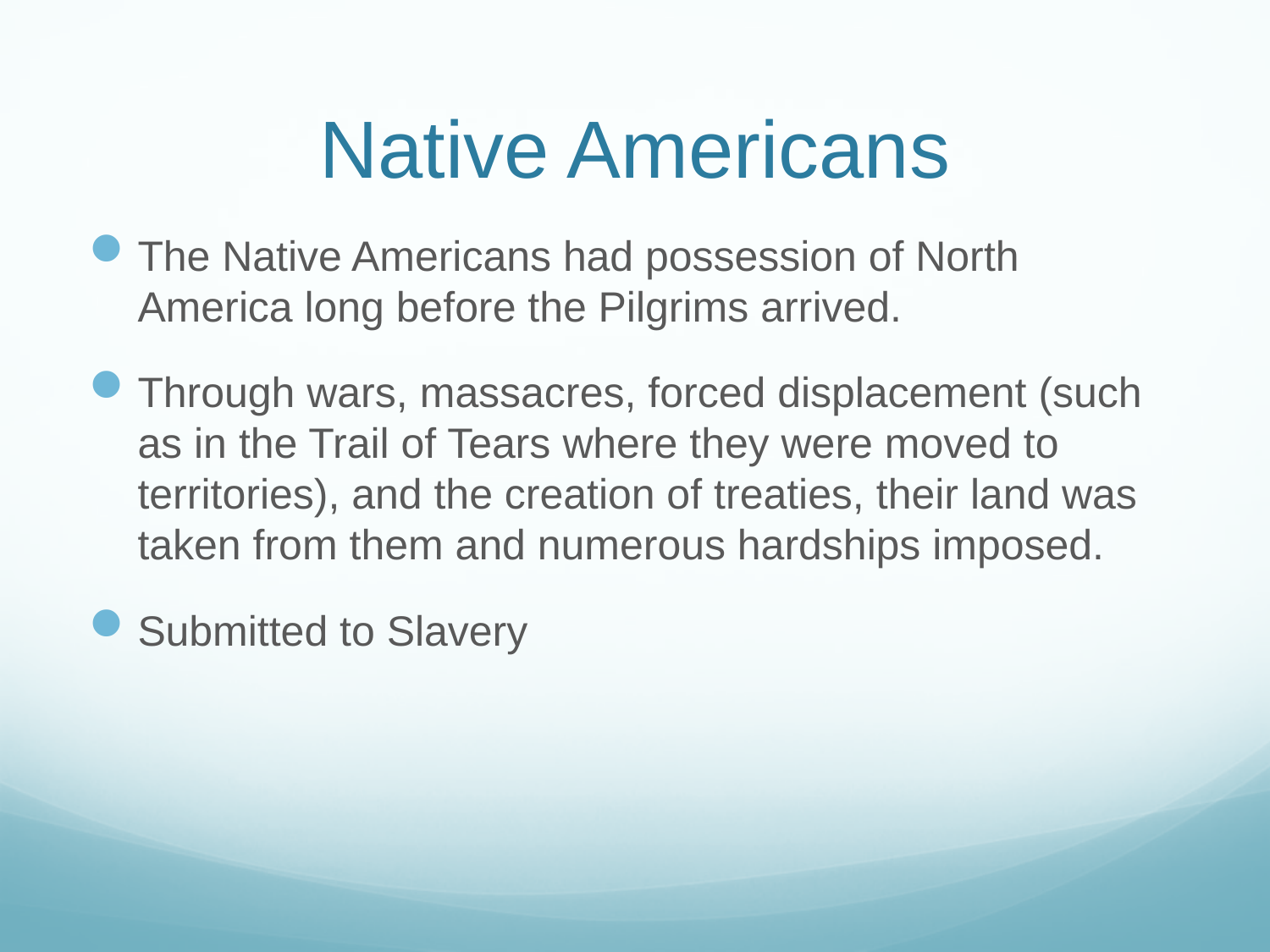

# Native Americans
The Native Americans had possession of North America long before the Pilgrims arrived.
Through wars, massacres, forced displacement (such as in the Trail of Tears where they were moved to territories), and the creation of treaties, their land was taken from them and numerous hardships imposed.
Submitted to Slavery